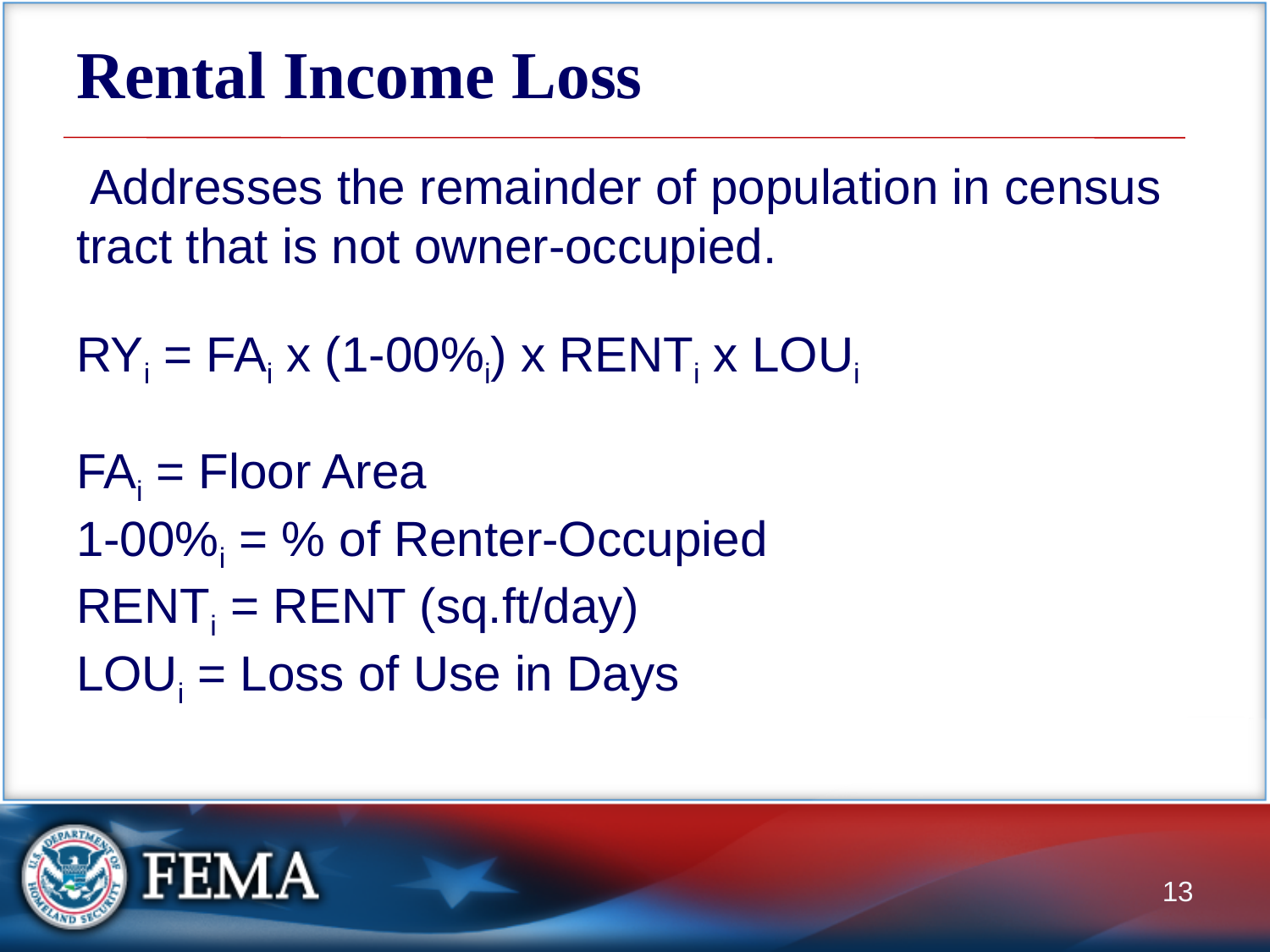

# Rental Income Loss
 Addresses the remainder of population in census tract that is not owner-occupied.
RYi = FAi x (1-00%i) x RENTi x LOUi
FAi = Floor Area
1-00%i = % of Renter-Occupied
RENTi = RENT (sq.ft/day)
LOUi = Loss of Use in Days
13